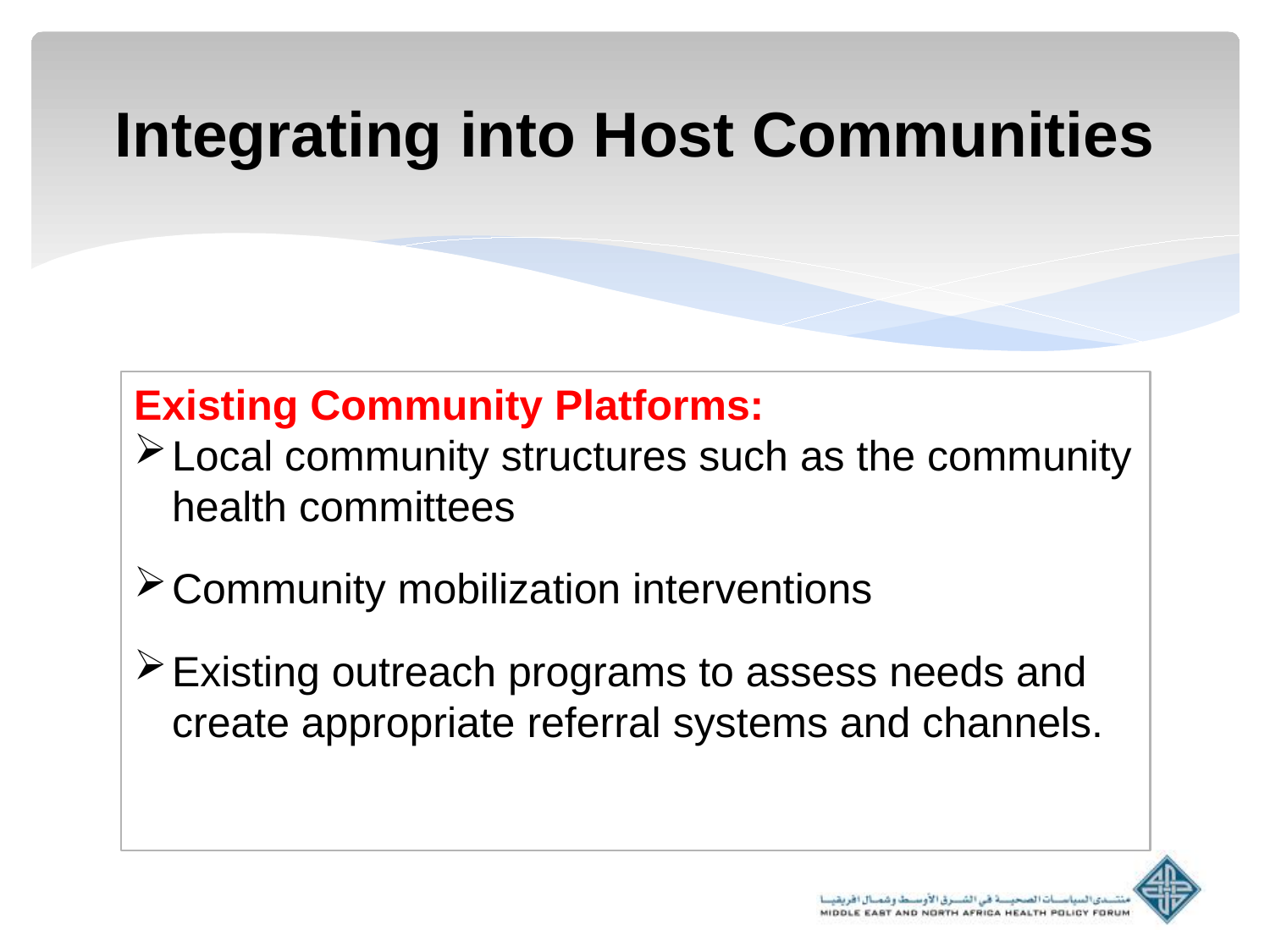

# Integrating into Host Communities
Existing Community Platforms:
Local community structures such as the community health committees
Community mobilization interventions
Existing outreach programs to assess needs and create appropriate referral systems and channels.